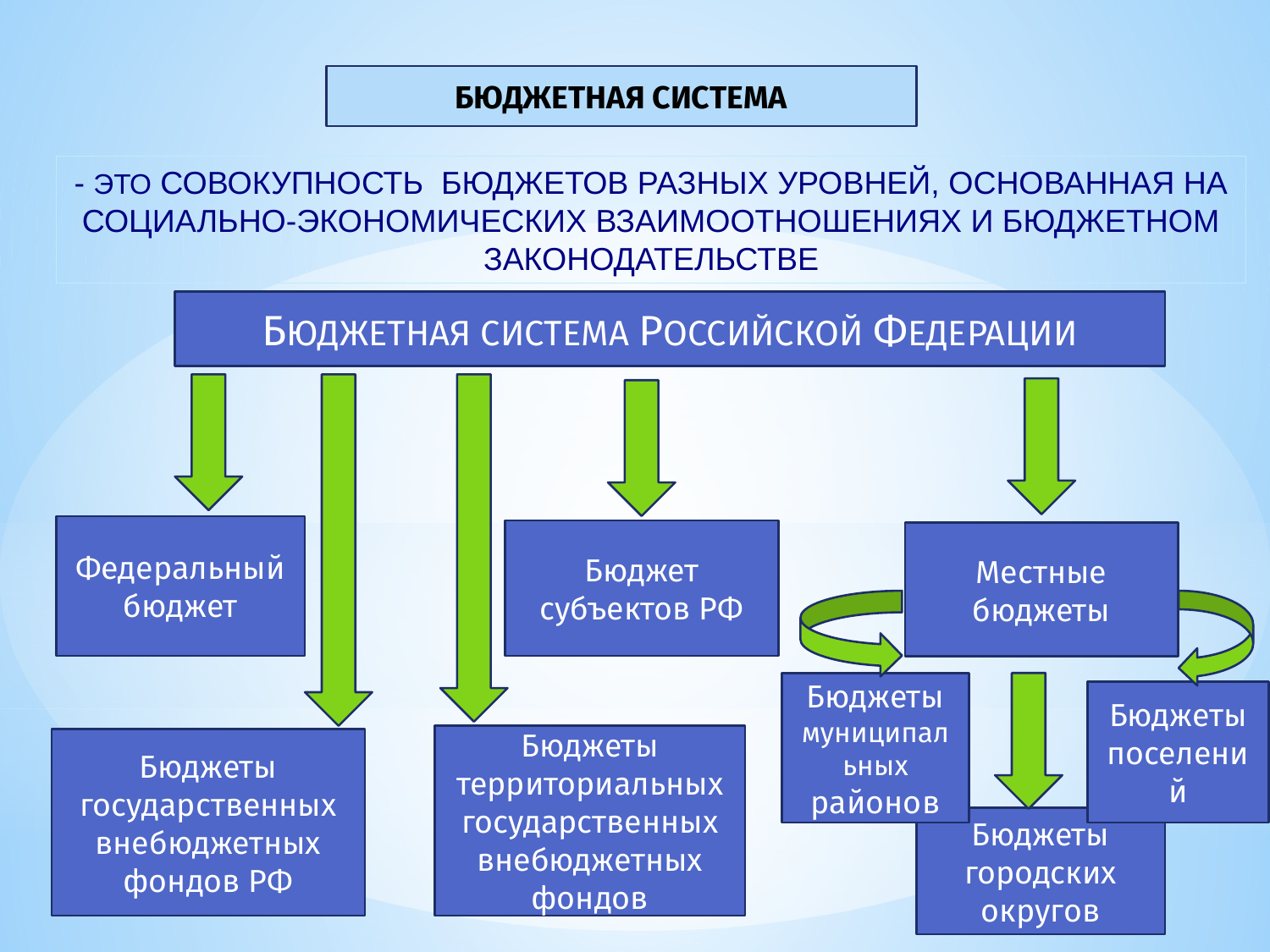

БЮДЖЕТНАЯ СИСТЕМА
- ЭТО СОВОКУПНОСТЬ  БЮДЖЕТОВ РАЗНЫХ УРОВНЕЙ, ОСНОВАННАЯ НА СОЦИАЛЬНО-ЭКОНОМИЧЕСКИХ ВЗАИМООТНОШЕНИЯХ И БЮДЖЕТНОМ ЗАКОНОДАТЕЛЬСТВЕ
БЮДЖЕТНАЯ СИСТЕМА РОССИЙСКОЙ ФЕДЕРАЦИИ

Федеральный бюджет
Бюджет субъектов РФ
Местные бюджеты

Бюджеты муниципальных районов

Бюджеты поселений
Бюджеты территориальных государственных внебюджетных фондов
Бюджеты государственных внебюджетных фондов РФ
Бюджеты городских округов